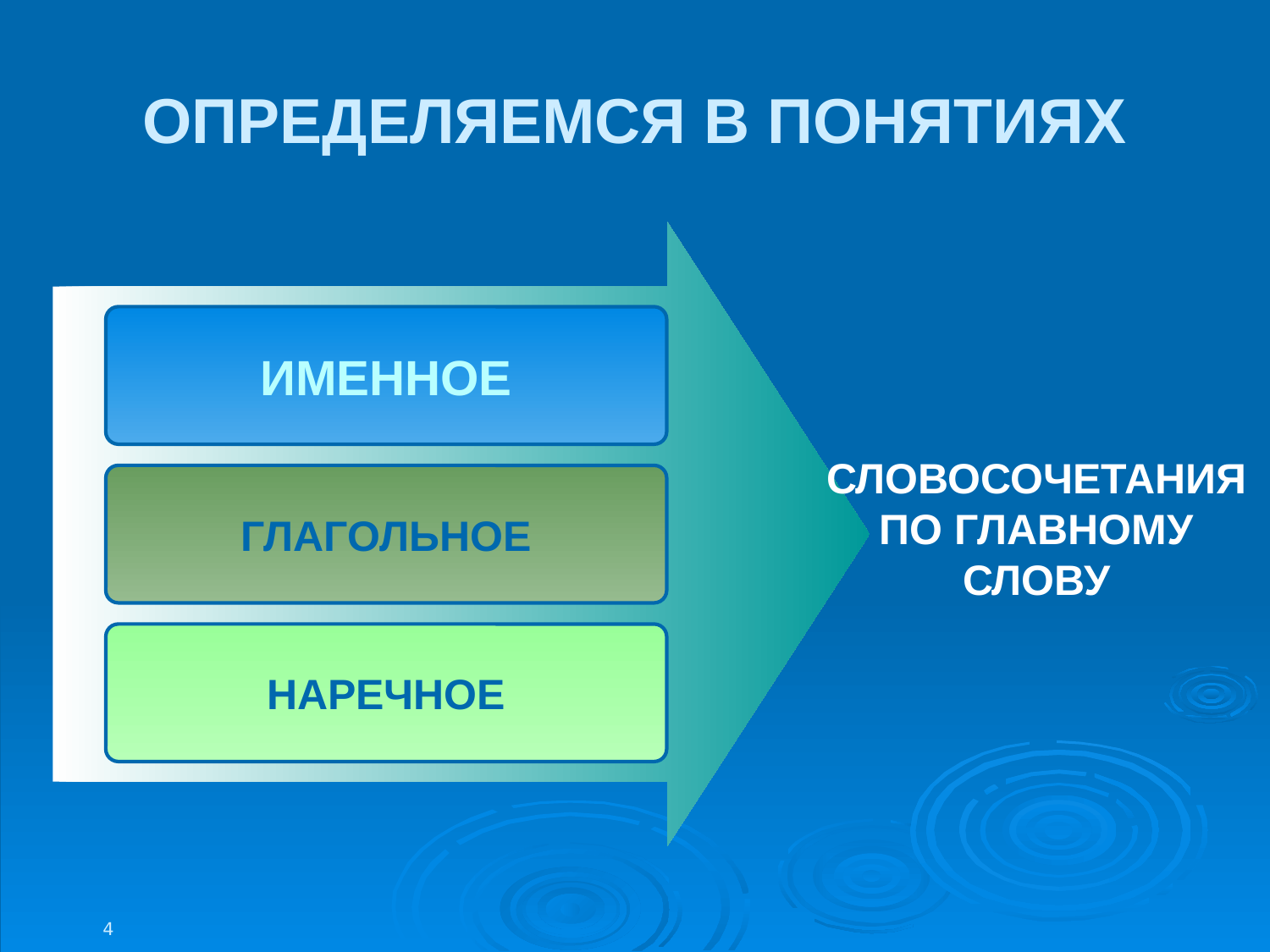

ОПРЕДЕЛЯЕМСЯ В ПОНЯТИЯХ

ИМЕННОЕ
СЛОВОСОЧЕТАНИЯ ПО ГЛАВНОМУ СЛОВУ
ГЛАГОЛЬНОЕ
НАРЕЧНОЕ
4